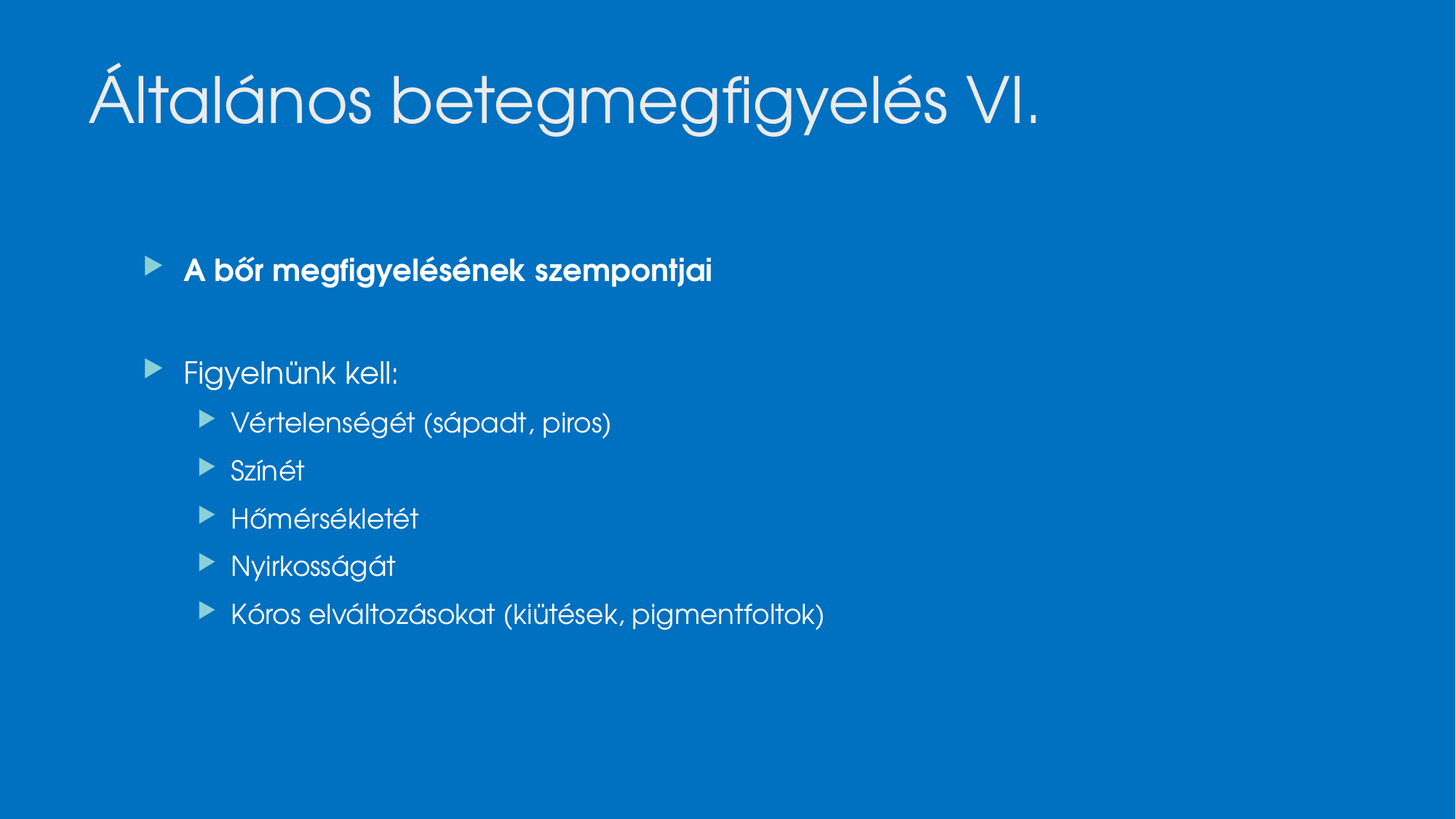

# Általános betegmegfigyelés VI.
A bőr megfigyelésének szempontjai

Figyelnünk kell:
Vértelenségét (sápadt, piros)
Színét
Hőmérsékletét
Nyirkosságát
Kóros elváltozásokat (kiütések, pigmentfoltok)